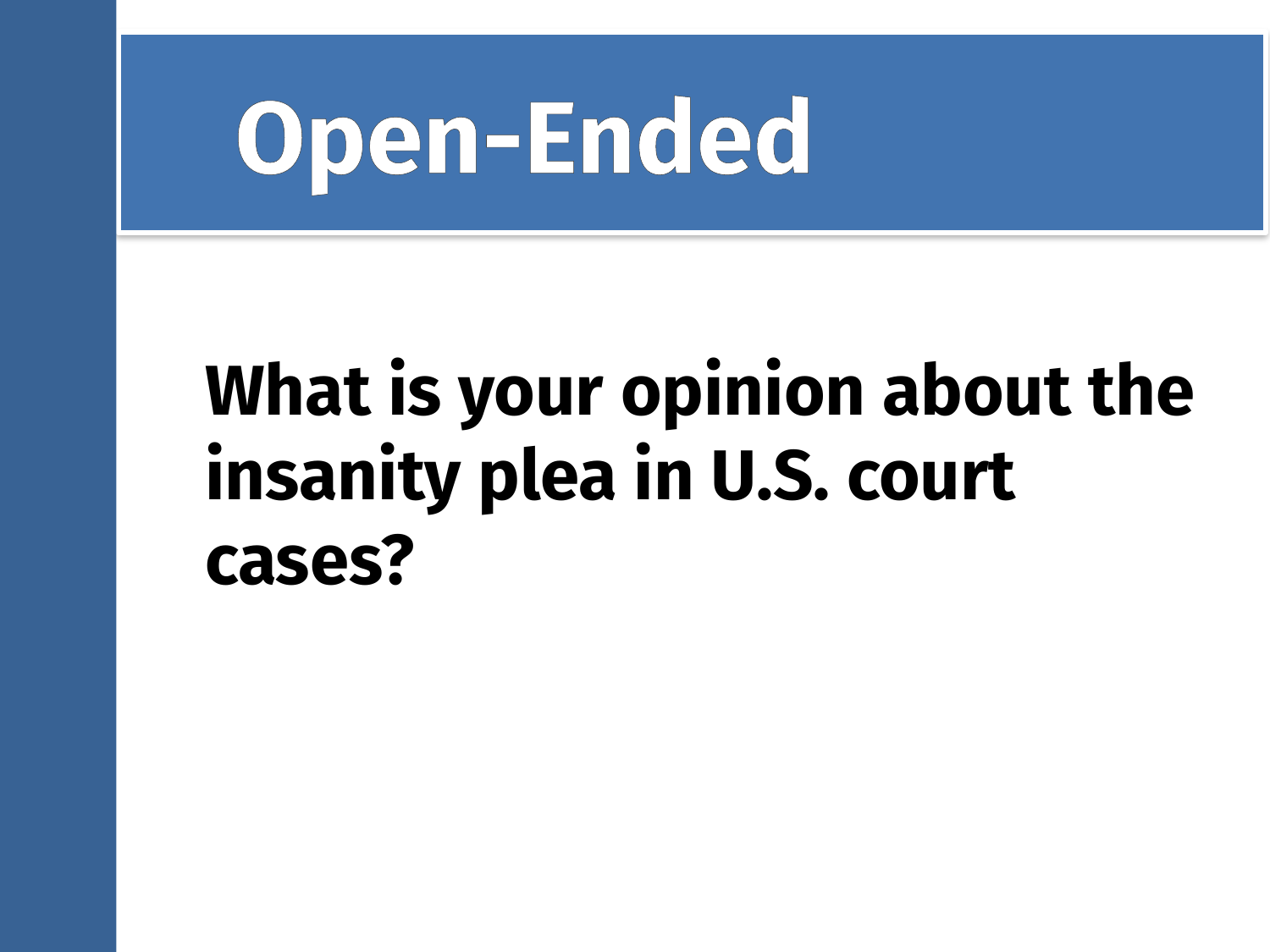

# Open-Ended
What is your opinion about the insanity plea in U.S. court cases?